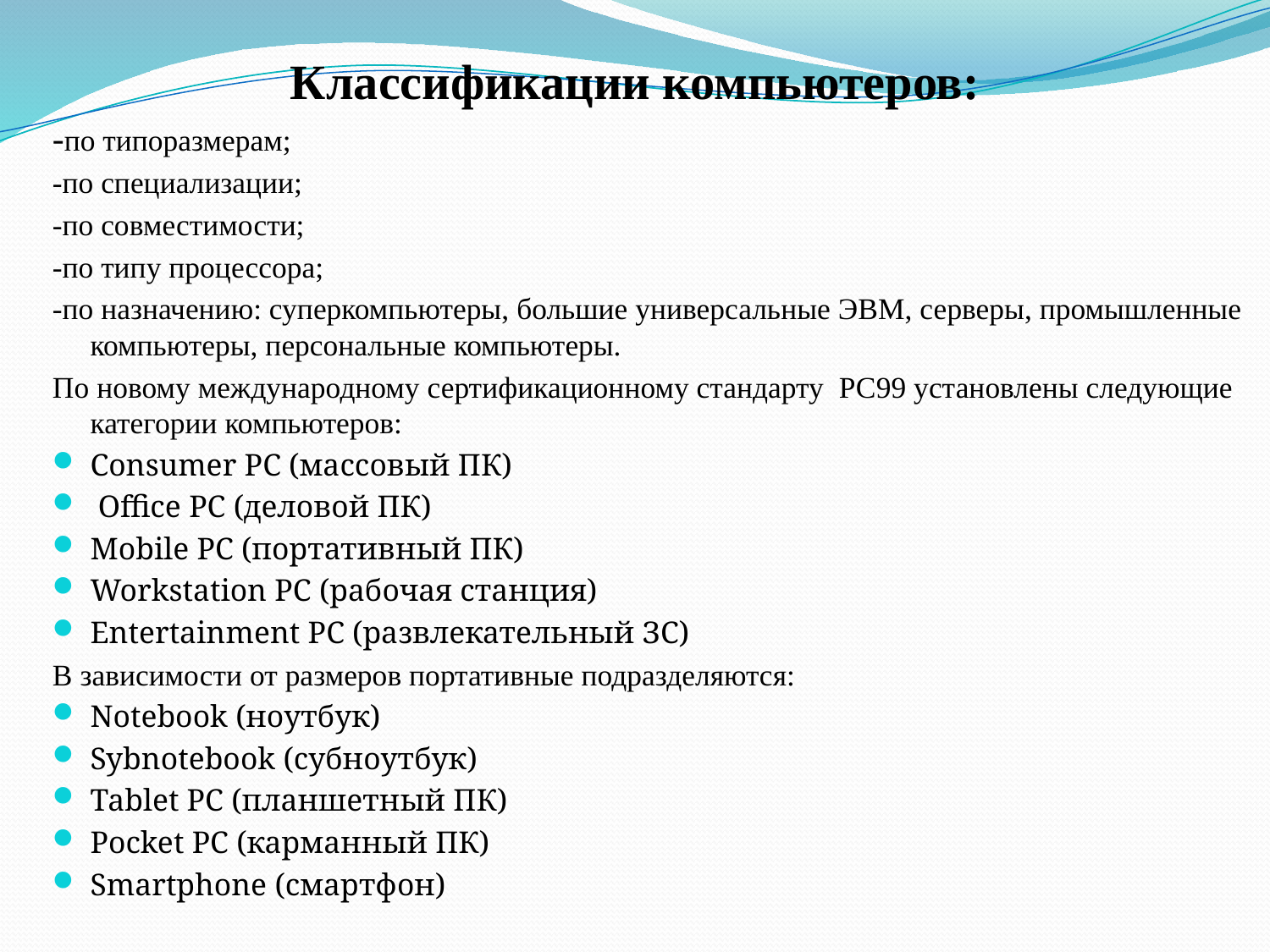

# Классификации компьютеров:
-по типоразмерам;
-по специализации;
-по совместимости;
-по типу процессора;
-по назначению: суперкомпьютеры, большие универсальные ЭВМ, серверы, промышленные компьютеры, персональные компьютеры.
По новому международному сертификационному стандарту  РС99 установлены следующие категории компьютеров:
Consumer PC (массовый ПК)
 Office PC (деловой ПК)
Mobile PC (портативный ПК)
Workstation PC (рабочая станция)
Entertainment PC (развлекательный ЗС)
В зависимости от размеров портативные подразделяются:
Notebook (ноутбук)
Sybnotebook (субноутбук)
Tablet PC (планшетный ПК)
Pocket PC (карманный ПК)
Smartphone (смартфон)